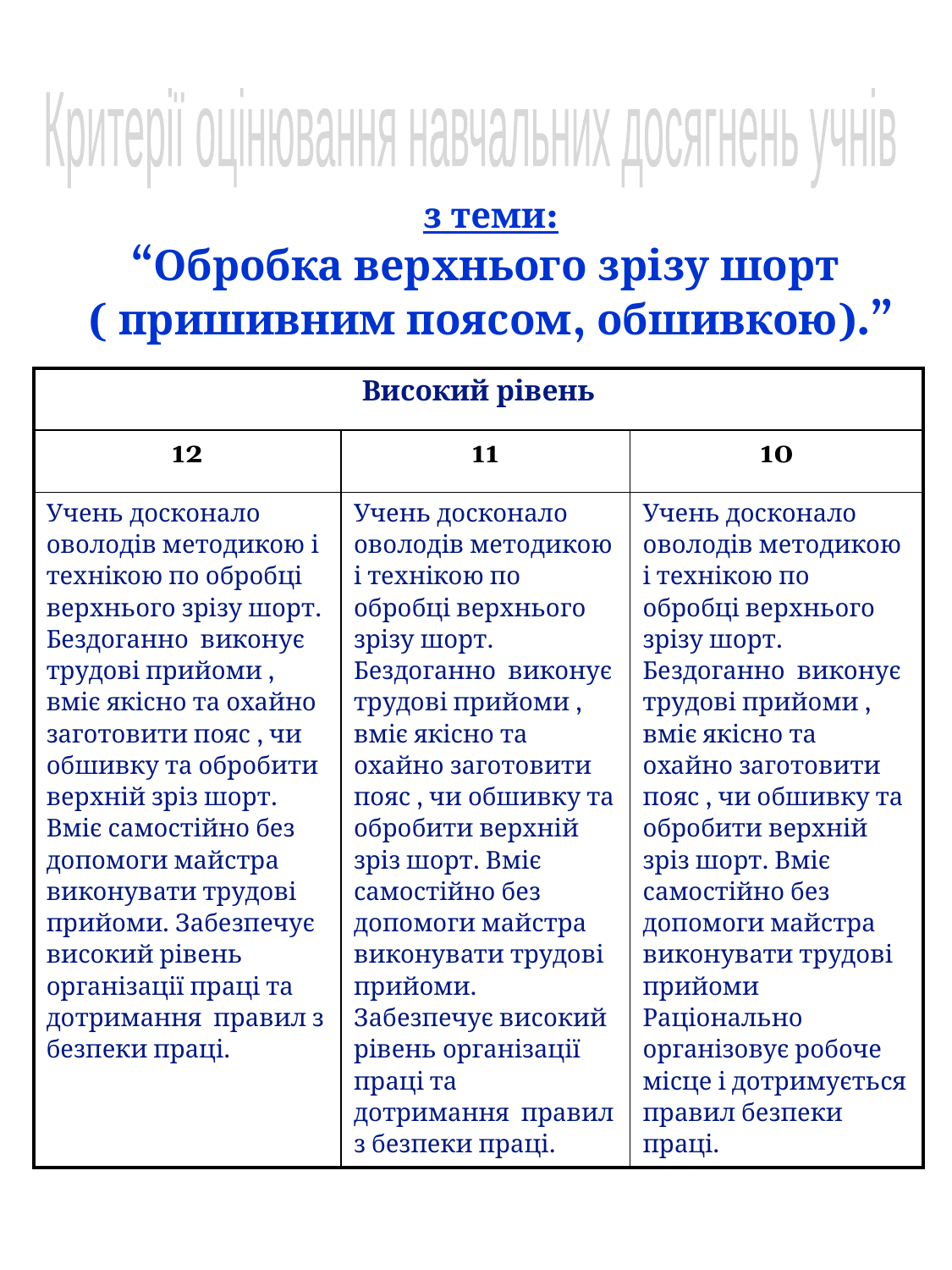

Критерії оцінювання навчальних досягнень учнів

з теми:
“Обробка верхнього зрізу шорт
( пришивним поясом, обшивкою).”
| Високий рівень |  |  |
| --- | --- | --- |
| 12 | 11 | 10 |
| Учень досконало оволодів методикою і технікою по обробці верхнього зрізу шорт. Бездоганно виконує трудові прийоми , вміє якісно та охайно заготовити пояс , чи обшивку та обробити верхній зріз шорт. Вміє самостійно без допомоги майстра виконувати трудові прийоми. Забезпечує високий рівень організації праці та дотримання правил з безпеки праці. | Учень досконало оволодів методикою і технікою по обробці верхнього зрізу шорт. Бездоганно виконує трудові прийоми , вміє якісно та охайно заготовити пояс , чи обшивку та обробити верхній зріз шорт. Вміє самостійно без допомоги майстра виконувати трудові прийоми. Забезпечує високий рівень організації праці та дотримання правил з безпеки праці. | Учень досконало оволодів методикою і технікою по обробці верхнього зрізу шорт. Бездоганно виконує трудові прийоми , вміє якісно та охайно заготовити пояс , чи обшивку та обробити верхній зріз шорт. Вміє самостійно без допомоги майстра виконувати трудові прийоми Раціонально організовує робоче місце і дотримується правил безпеки праці. |